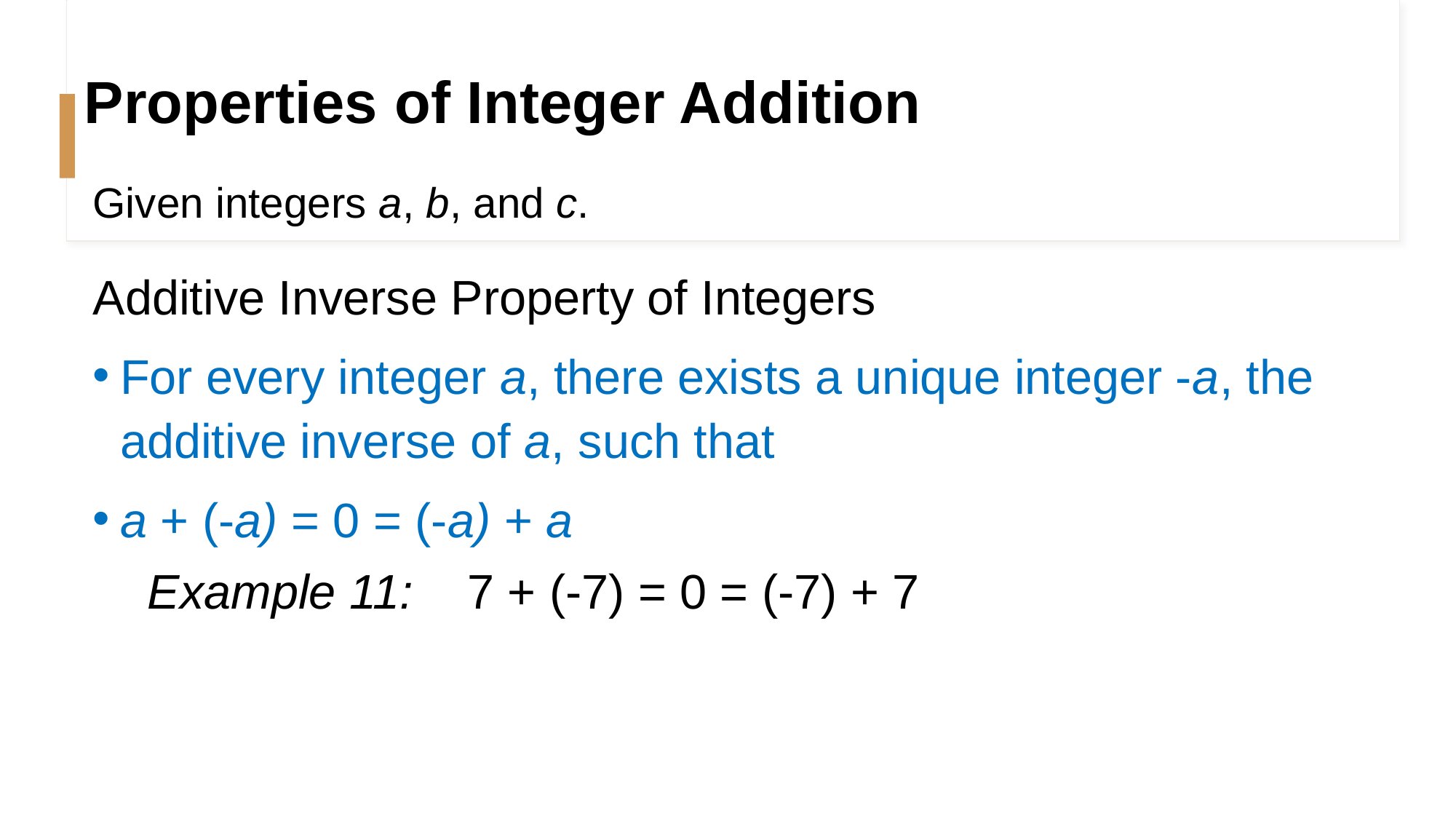

# Properties of Integer Addition
Given integers a, b, and c.
Additive Inverse Property of Integers
For every integer a, there exists a unique integer -a, the additive inverse of a, such that
a + (-a) = 0 = (-a) + a
Example 11:    7 + (-7) = 0 = (-7) + 7